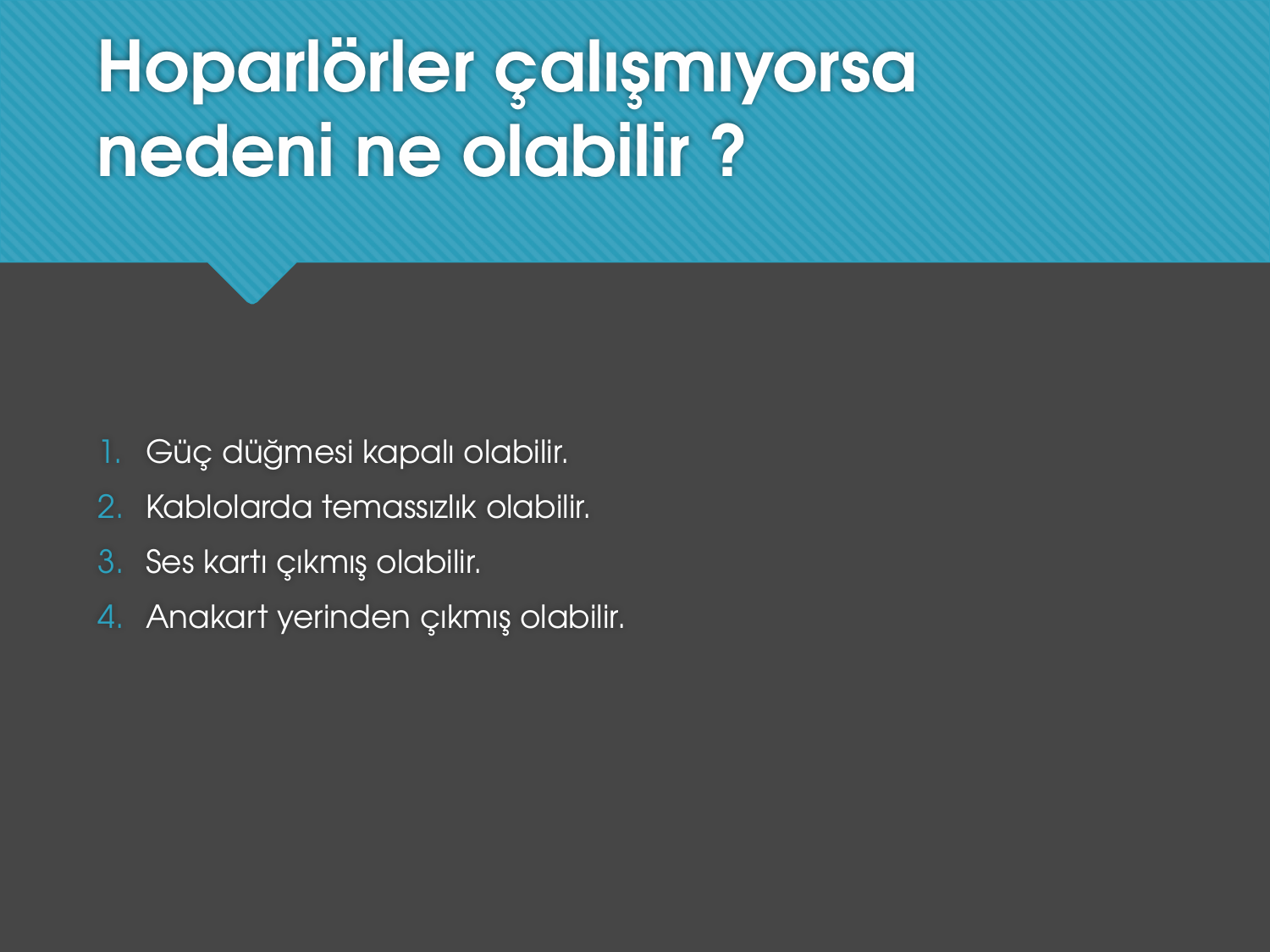

# Hoparlörler çalışmıyorsa nedeni ne olabilir ?
Güç düğmesi kapalı olabilir.
Kablolarda temassızlık olabilir.
Ses kartı çıkmış olabilir.
Anakart yerinden çıkmış olabilir.